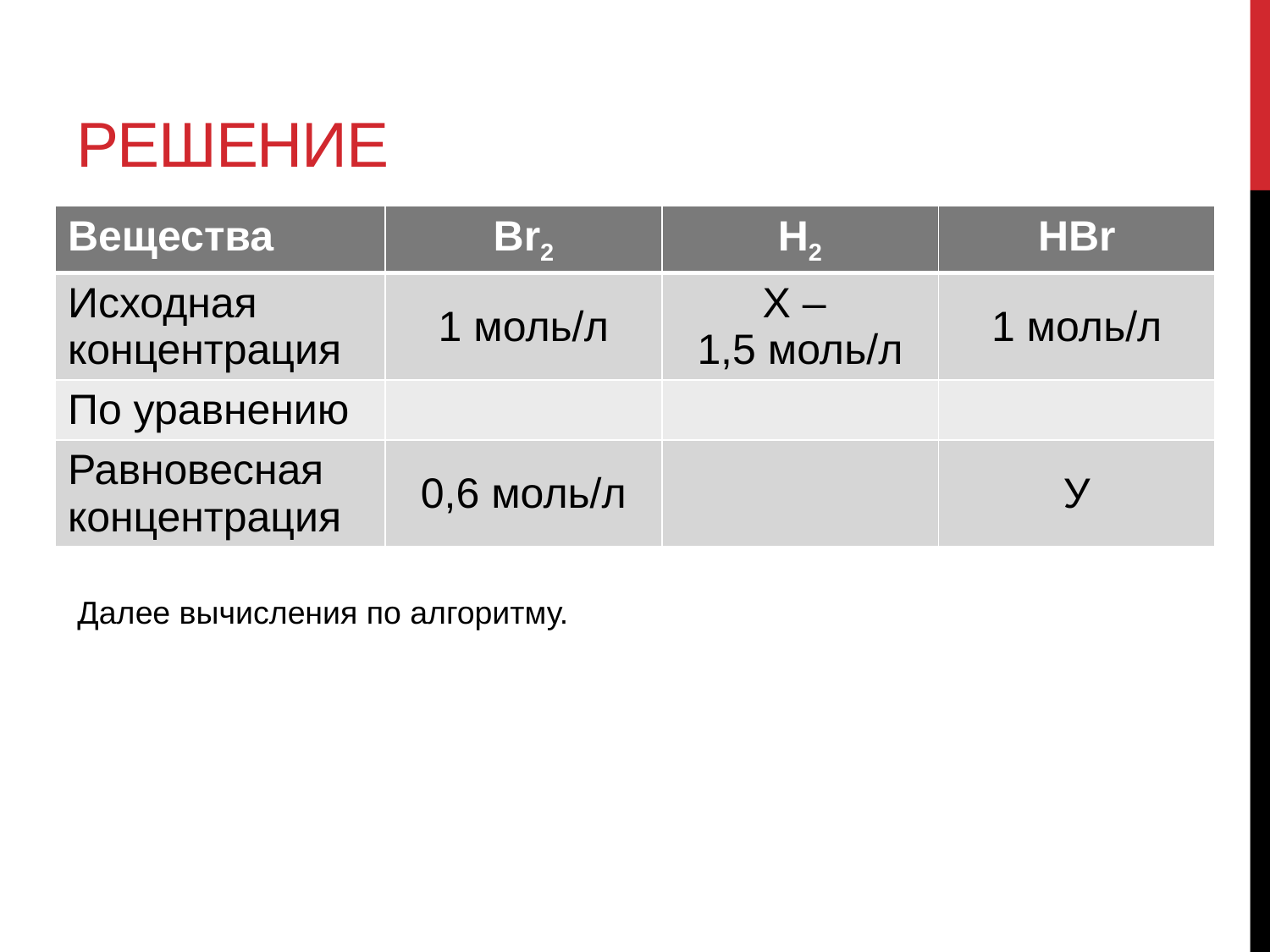

# решение
| Вещества | Br2 | Н2 | НBr |
| --- | --- | --- | --- |
| Исходная концентрация | 1 моль/л | Х – 1,5 моль/л | 1 моль/л |
| По уравнению |  |  |  |
| Равновесная концентрация | 0,6 моль/л |  | У |
Далее вычисления по алгоритму.